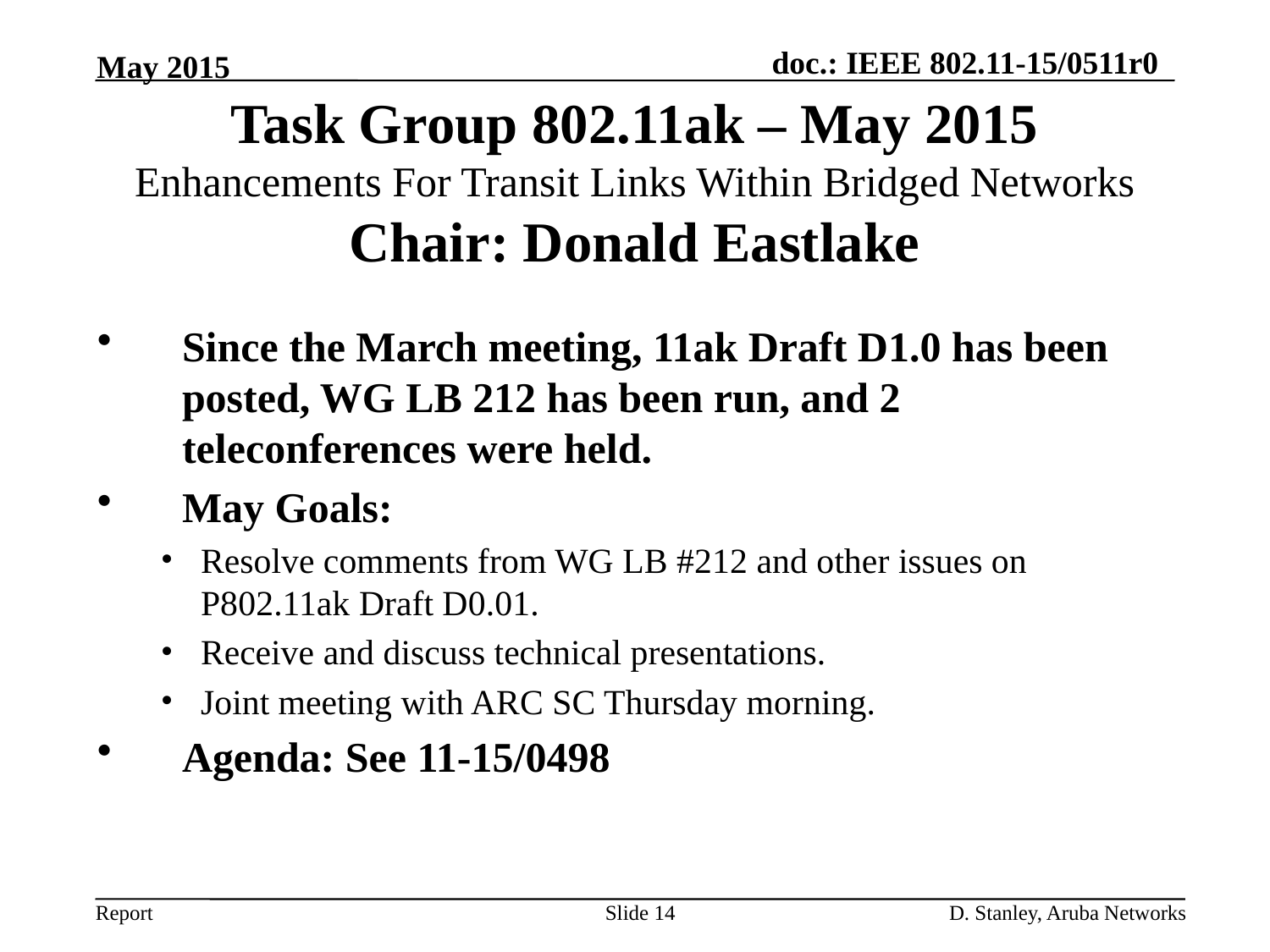

May 2015
# Task Group 802.11ak – May 2015 Enhancements For Transit Links Within Bridged Networks Chair: Donald Eastlake

Since the March meeting, 11ak Draft D1.0 has been posted, WG LB 212 has been run, and 2 teleconferences were held.
May Goals:
Resolve comments from WG LB #212 and other issues on P802.11ak Draft D0.01.
Receive and discuss technical presentations.
Joint meeting with ARC SC Thursday morning.
Agenda: See 11-15/0498

Slide 14
D. Stanley, Aruba Networks